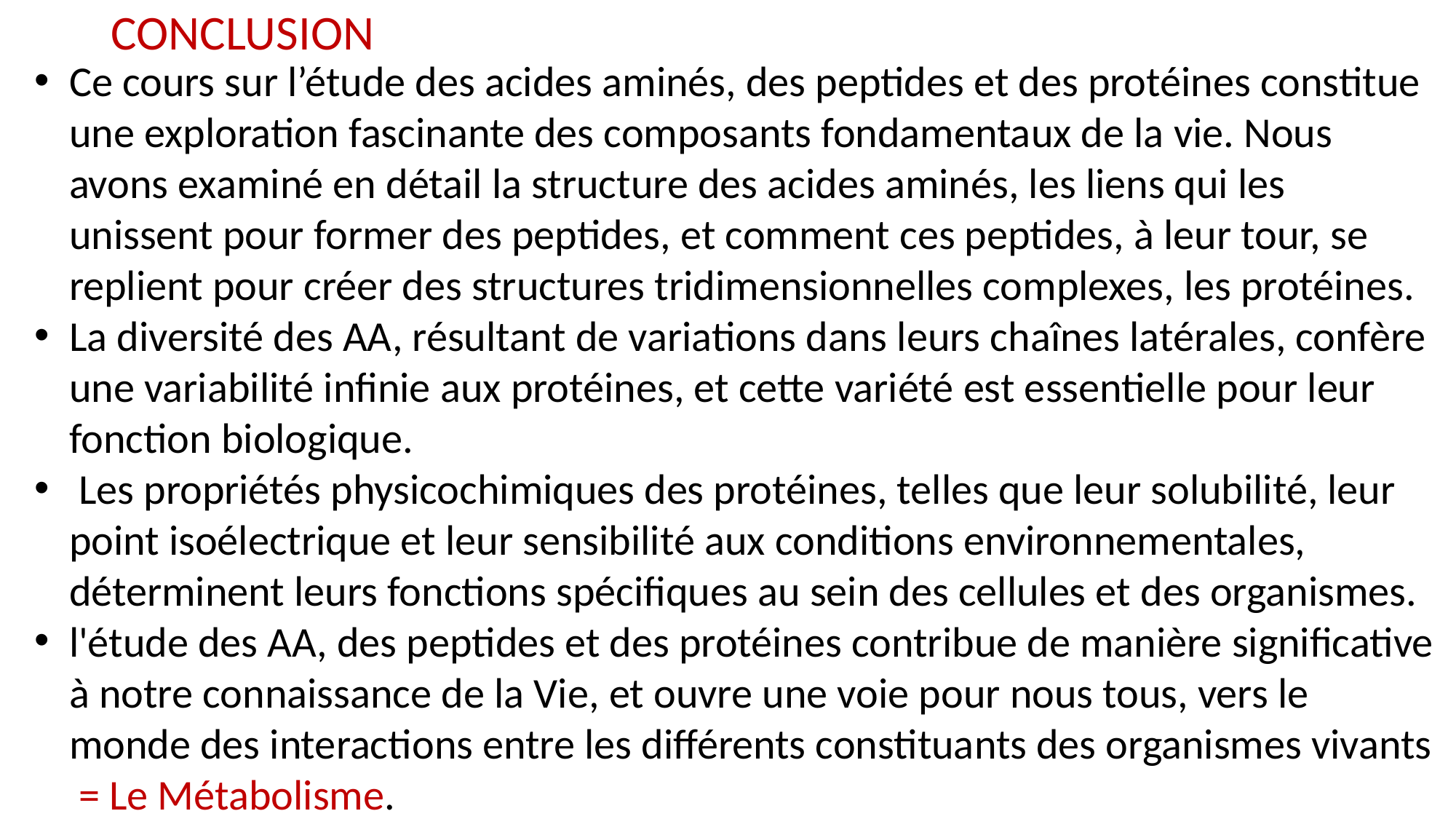

CONCLUSION
Ce cours sur l’étude des acides aminés, des peptides et des protéines constitue une exploration fascinante des composants fondamentaux de la vie. Nous avons examiné en détail la structure des acides aminés, les liens qui les unissent pour former des peptides, et comment ces peptides, à leur tour, se replient pour créer des structures tridimensionnelles complexes, les protéines.
La diversité des AA, résultant de variations dans leurs chaînes latérales, confère une variabilité infinie aux protéines, et cette variété est essentielle pour leur fonction biologique.
 Les propriétés physicochimiques des protéines, telles que leur solubilité, leur point isoélectrique et leur sensibilité aux conditions environnementales, déterminent leurs fonctions spécifiques au sein des cellules et des organismes.
l'étude des AA, des peptides et des protéines contribue de manière significative à notre connaissance de la Vie, et ouvre une voie pour nous tous, vers le monde des interactions entre les différents constituants des organismes vivants  = Le Métabolisme.